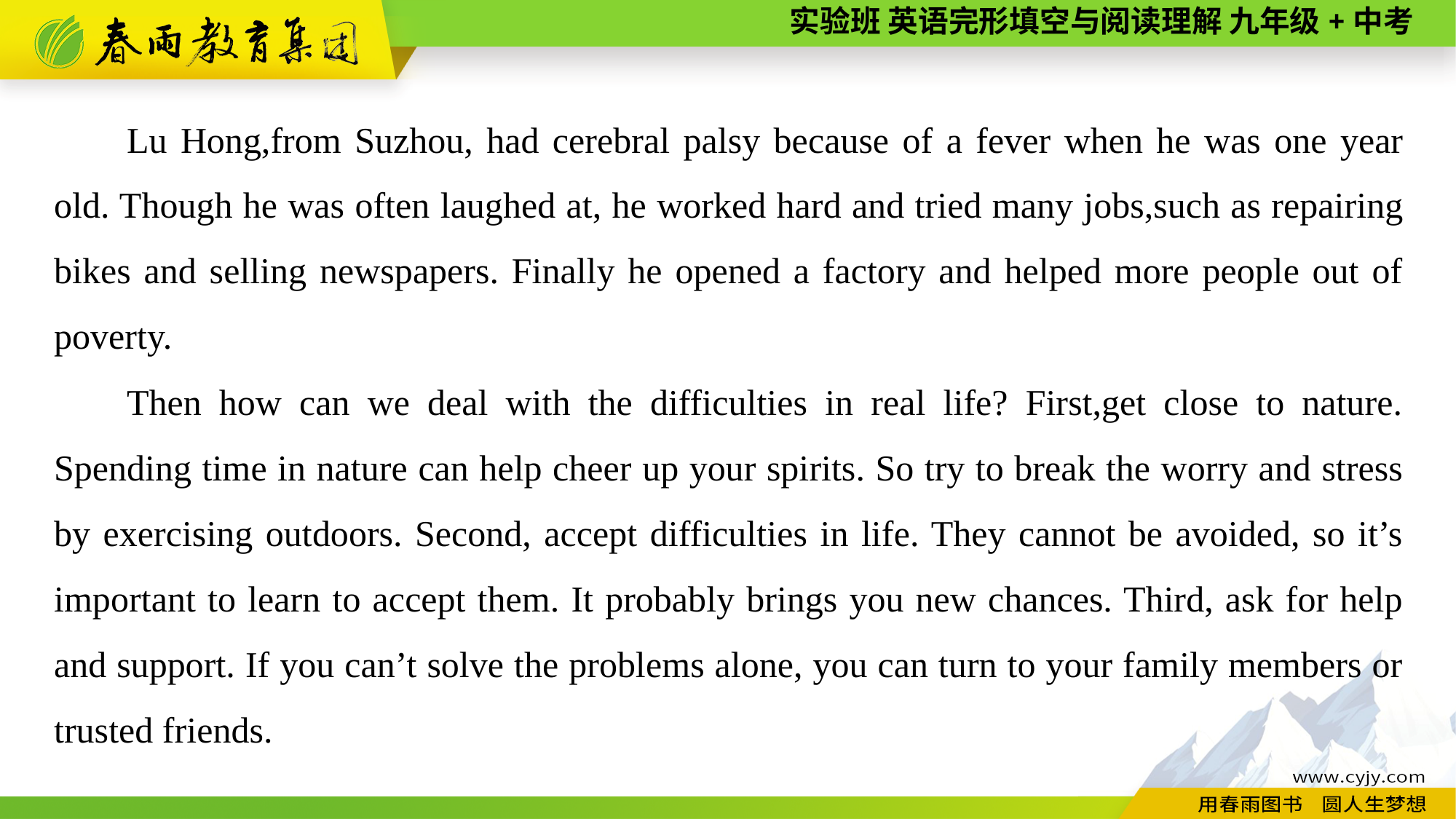

Lu Hong,from Suzhou, had cerebral palsy because of a fever when he was one year old. Though he was often laughed at, he worked hard and tried many jobs,such as repairing bikes and selling newspapers. Finally he opened a factory and helped more people out of poverty.
Then how can we deal with the difficulties in real life? First,get close to nature. Spending time in nature can help cheer up your spirits. So try to break the worry and stress by exercising outdoors. Second, accept difficulties in life. They cannot be avoided, so it’s important to learn to accept them. It probably brings you new chances. Third, ask for help and support. If you can’t solve the problems alone, you can turn to your family members or trusted friends.